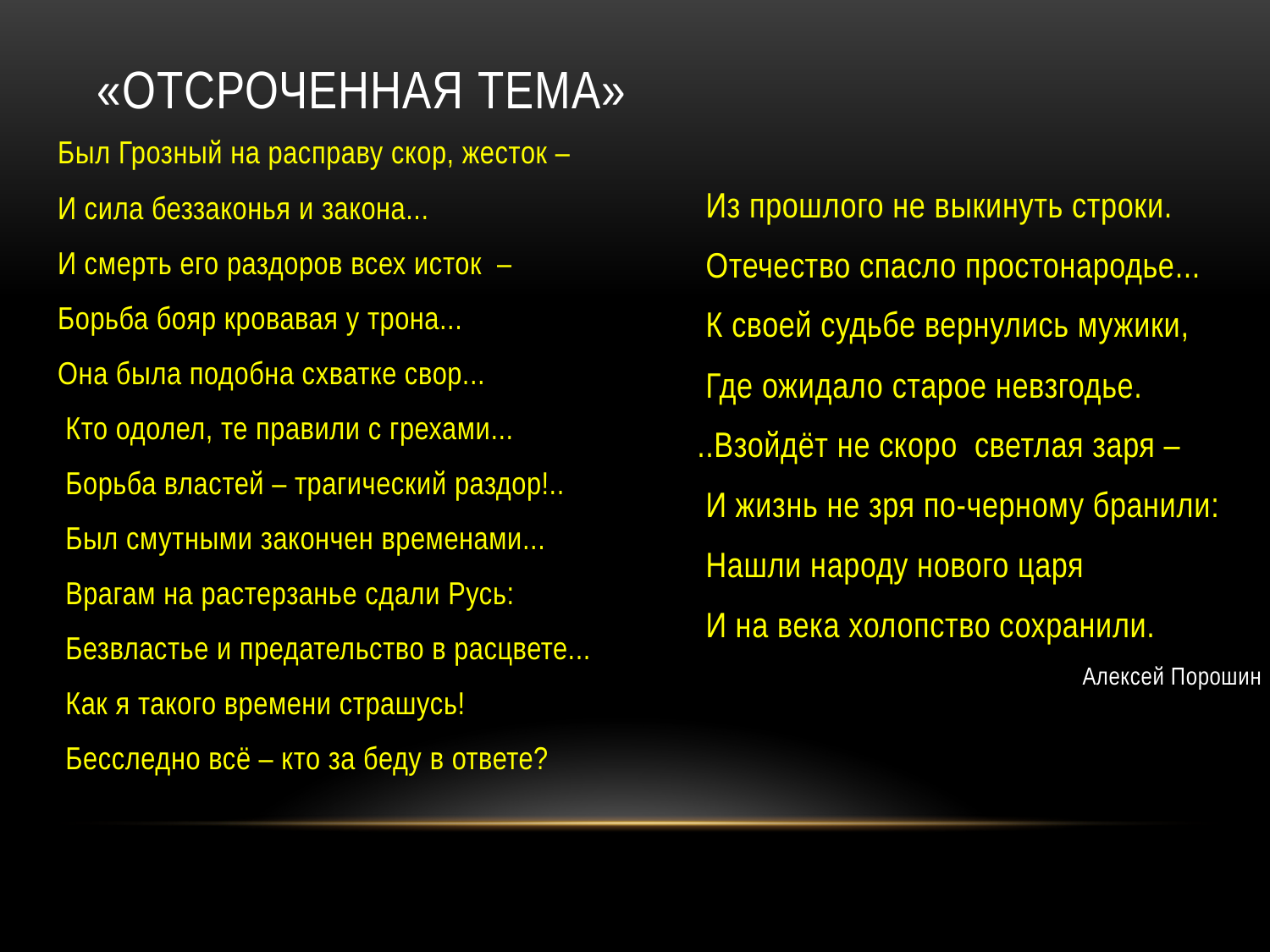

# «Отсроченная тема»
Был Грозный на расправу скор, жесток –
И сила беззаконья и закона...
И смерть его раздоров всех исток  –
Борьба бояр кровавая у трона...
Она была подобна схватке свор...
 Кто одолел, те правили с грехами...
 Борьба властей – трагический раздор!..
 Был смутными закончен временами...
 Врагам на растерзанье сдали Русь:
 Безвластье и предательство в расцвете...
 Как я такого времени страшусь!
 Бесследно всё – кто за беду в ответе?

 Из прошлого не выкинуть строки.
 Отечество спасло простонародье...
 К своей судьбе вернулись мужики,
 Где ожидало старое невзгодье.
..Взойдёт не скоро  светлая заря –
 И жизнь не зря по-черному бранили:
 Нашли народу нового царя
 И на века холопство сохранили.
Алексей Порошин